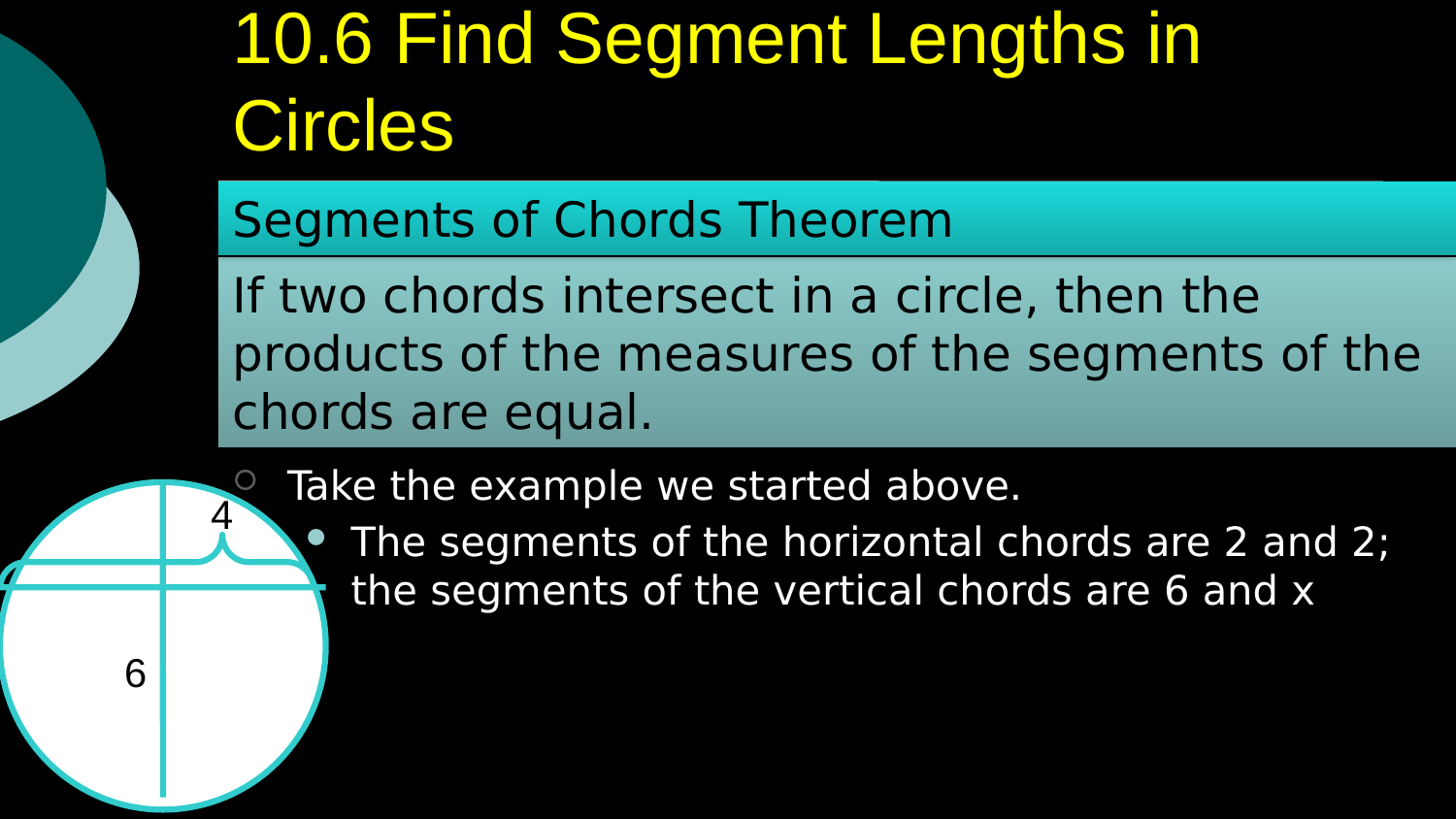

# 10.6 Find Segment Lengths in Circles
Segments of Chords Theorem
If two chords intersect in a circle, then the products of the measures of the segments of the chords are equal.
Take the example we started above.
The segments of the horizontal chords are 2 and 2; the segments of the vertical chords are 6 and x

   4

     6